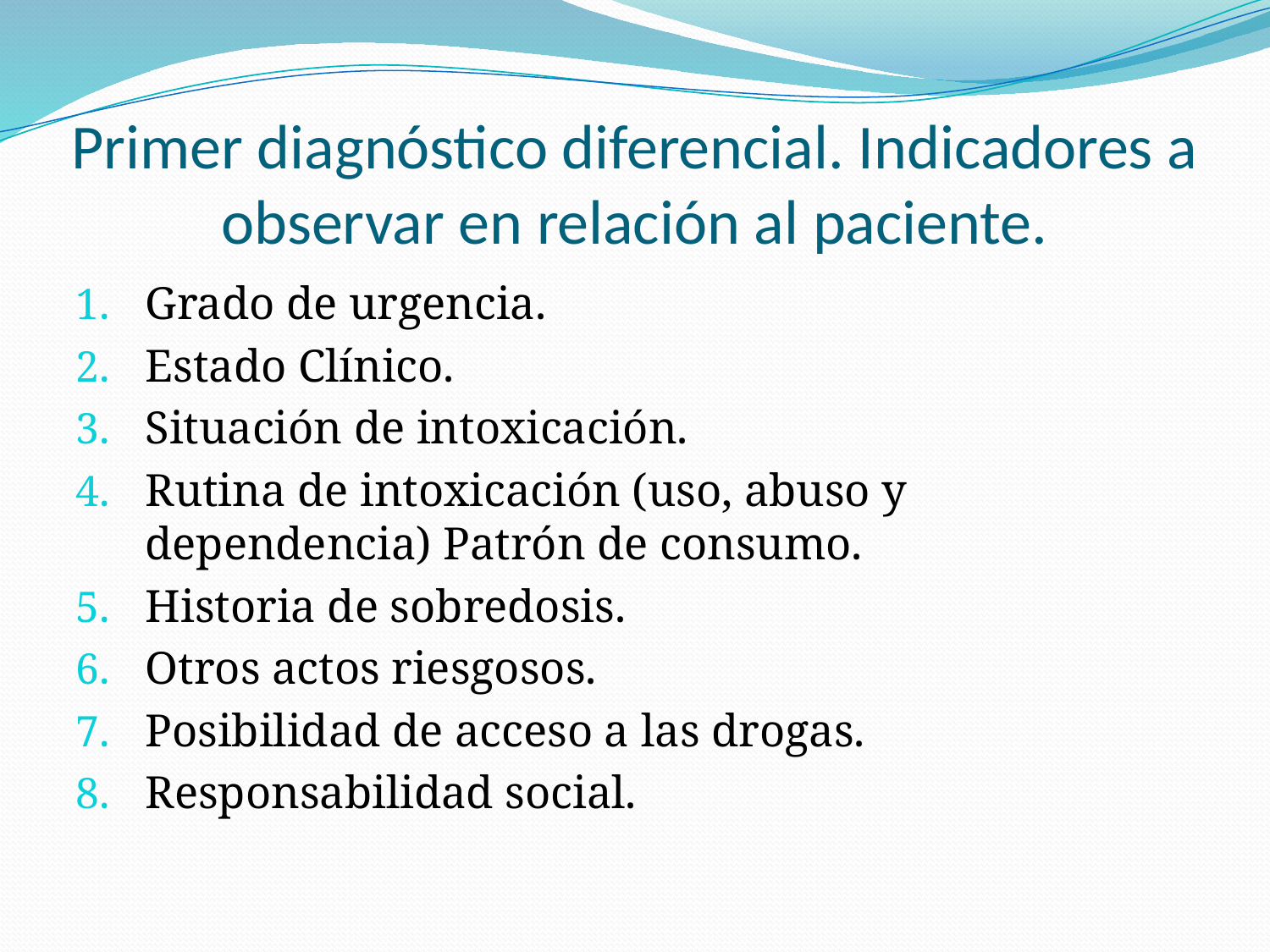

# Primer diagnóstico diferencial. Indicadores a observar en relación al paciente.
Grado de urgencia.
Estado Clínico.
Situación de intoxicación.
Rutina de intoxicación (uso, abuso y dependencia) Patrón de consumo.
Historia de sobredosis.
Otros actos riesgosos.
Posibilidad de acceso a las drogas.
Responsabilidad social.